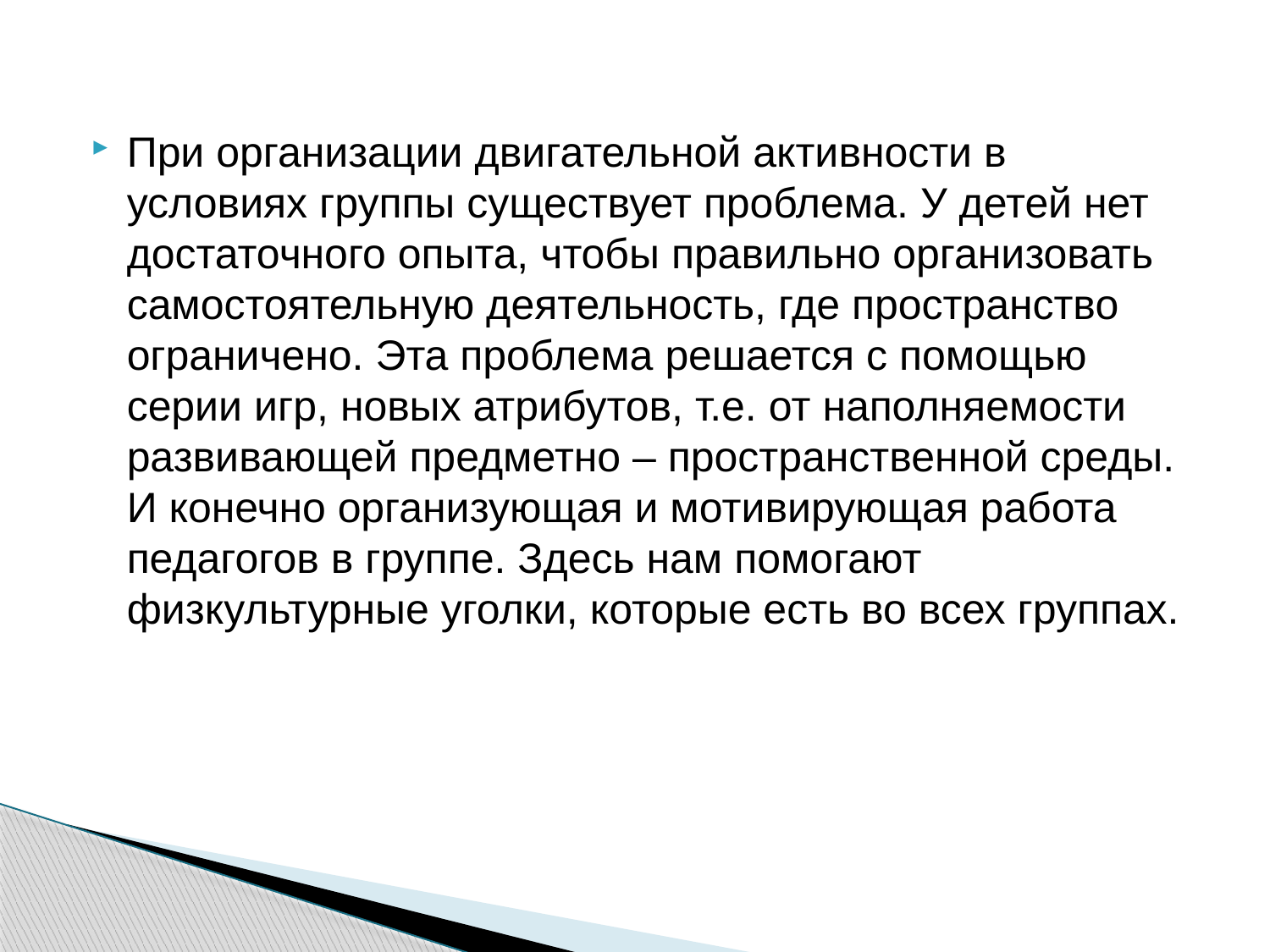

При организации двигательной активности в условиях группы существует проблема. У детей нет достаточного опыта, чтобы правильно организовать самостоятельную деятельность, где пространство ограничено. Эта проблема решается с помощью серии игр, новых атрибутов, т.е. от наполняемости развивающей предметно – пространственной среды. И конечно организующая и мотивирующая работа педагогов в группе. Здесь нам помогают физкультурные уголки, которые есть во всех группах.